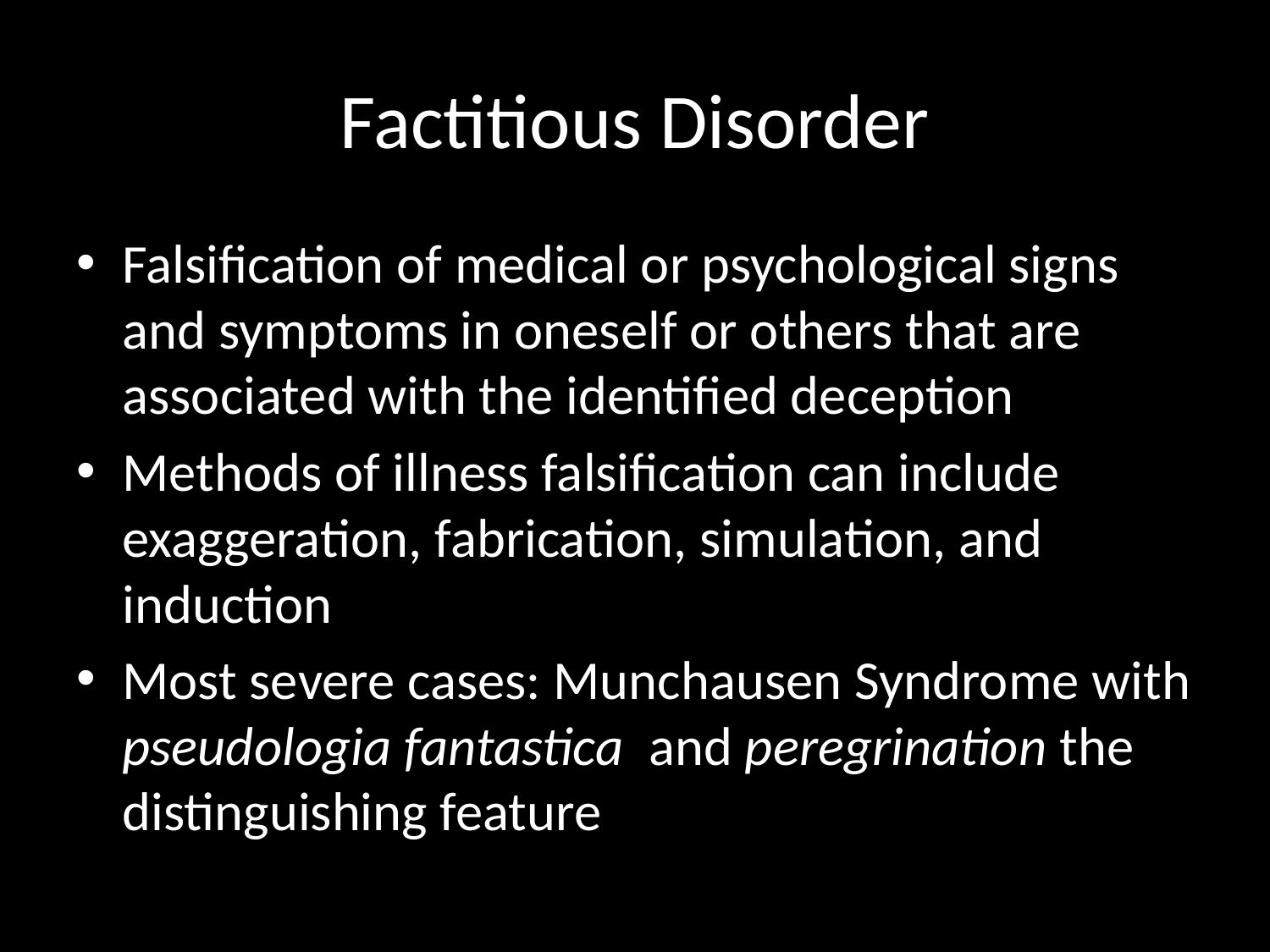

# Factitious Disorder
Falsification of medical or psychological signs and symptoms in oneself or others that are associated with the identified deception
Methods of illness falsification can include exaggeration, fabrication, simulation, and induction
Most severe cases: Munchausen Syndrome with pseudologia fantastica  and peregrination the distinguishing feature